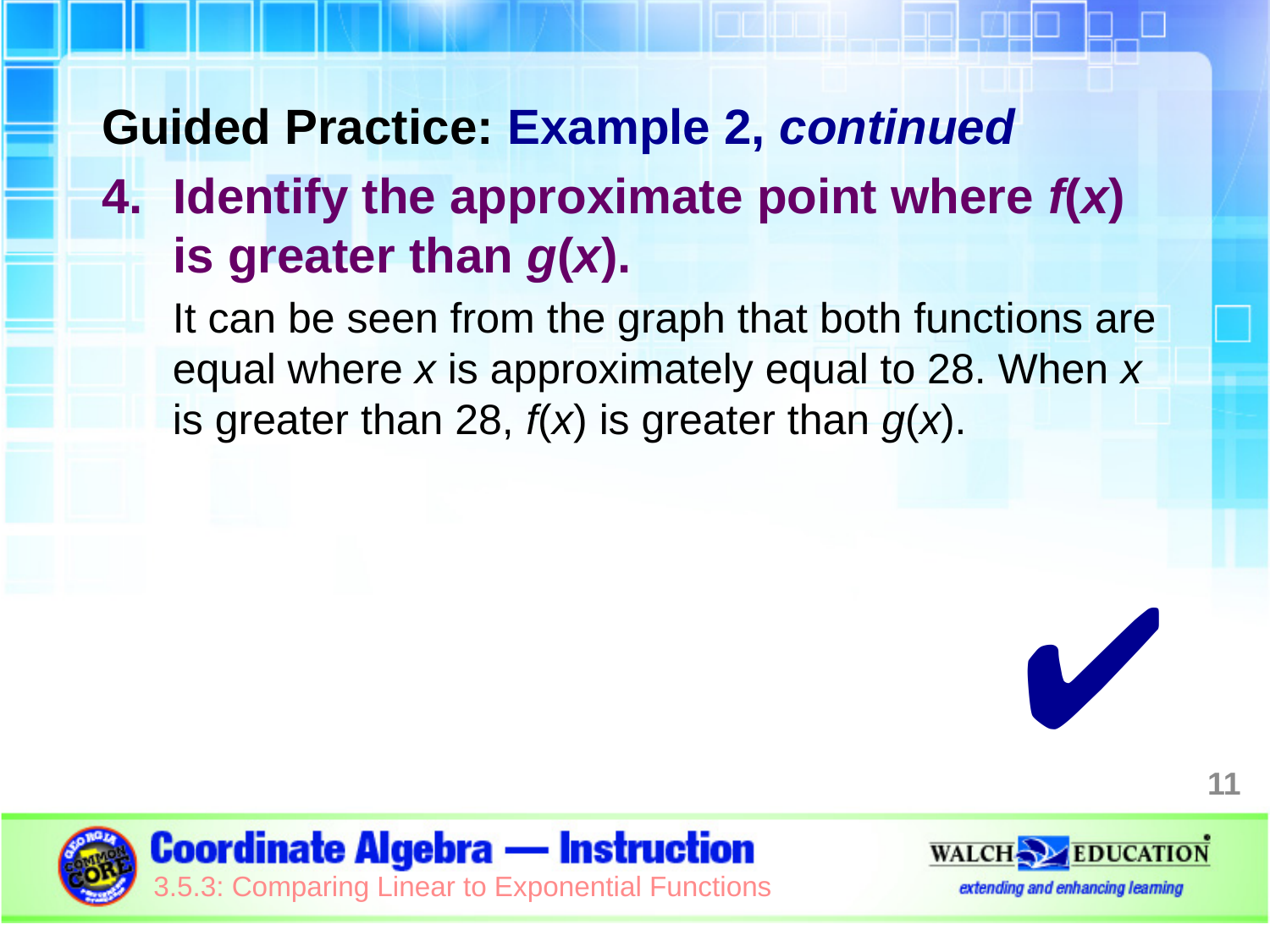

Guided Practice: Example 2, continued
Identify the approximate point where f(x) is greater than g(x).
It can be seen from the graph that both functions are equal where x is approximately equal to 28. When x is greater than 28, f(x) is greater than g(x).

✔
11
3.5.3: Comparing Linear to Exponential Functions